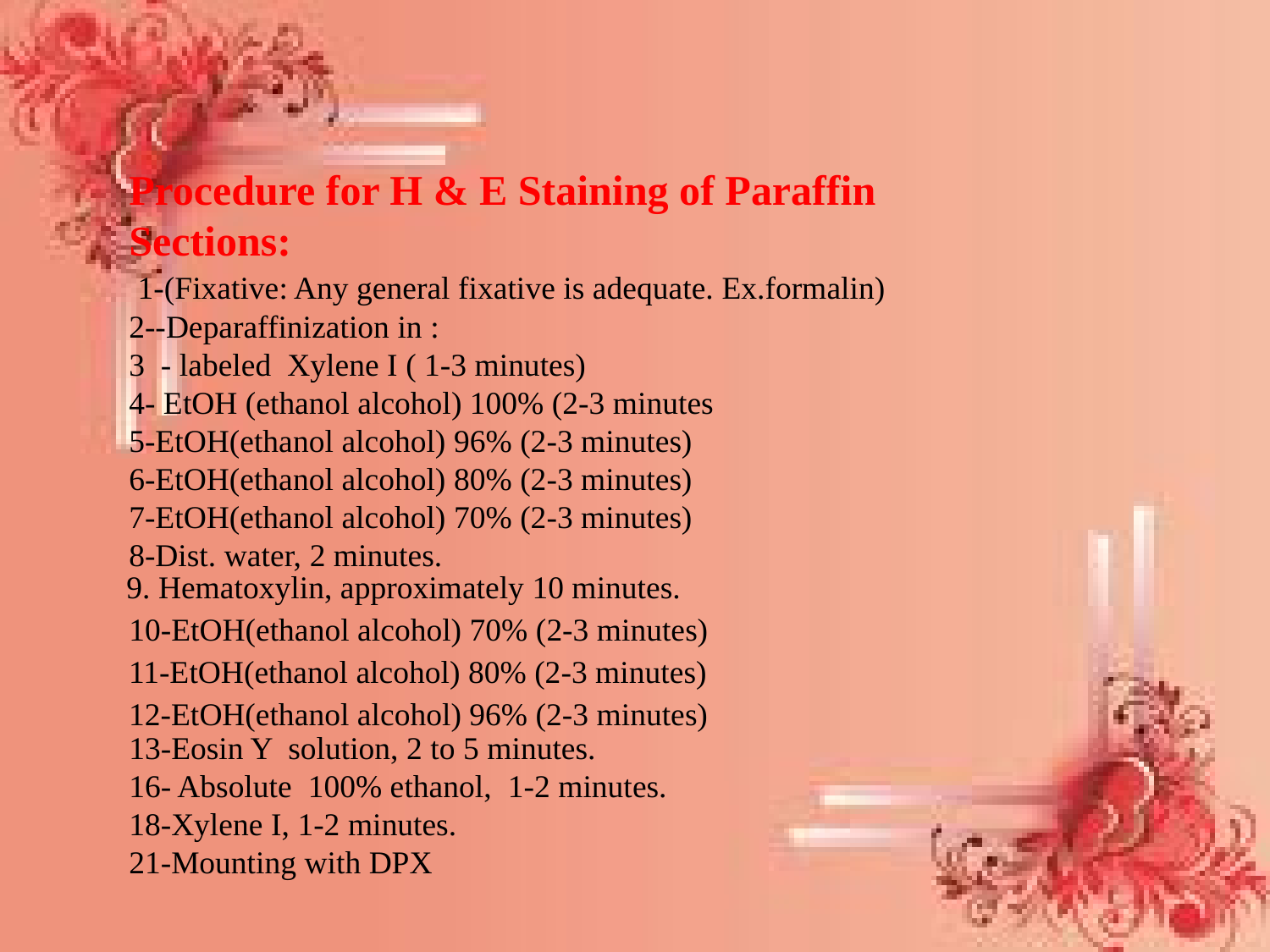

Procedure for H & E Staining of Paraffin Sections:
 1-(Fixative: Any general fixative is adequate. Ex.formalin)
2--Deparaffinization in :
3  - labeled  Xylene I ( 1-3 minutes)
4- EtOH (ethanol alcohol) 100% (2-3 minutes
5-EtOH(ethanol alcohol) 96% (2-3 minutes)
6-EtOH(ethanol alcohol) 80% (2-3 minutes)
7-EtOH(ethanol alcohol) 70% (2-3 minutes)
8-Dist. water, 2 minutes.

 9. Hematoxylin, approximately 10 minutes.
10-EtOH(ethanol alcohol) 70% (2-3 minutes)
11-EtOH(ethanol alcohol) 80% (2-3 minutes)

13-Eosin Y  solution, 2 to 5 minutes.
16- Absolute  100% ethanol,  1-2 minutes.
18-Xylene I, 1-2 minutes.
21-Mounting with DPX
12-EtOH(ethanol alcohol) 96% (2-3 minutes)